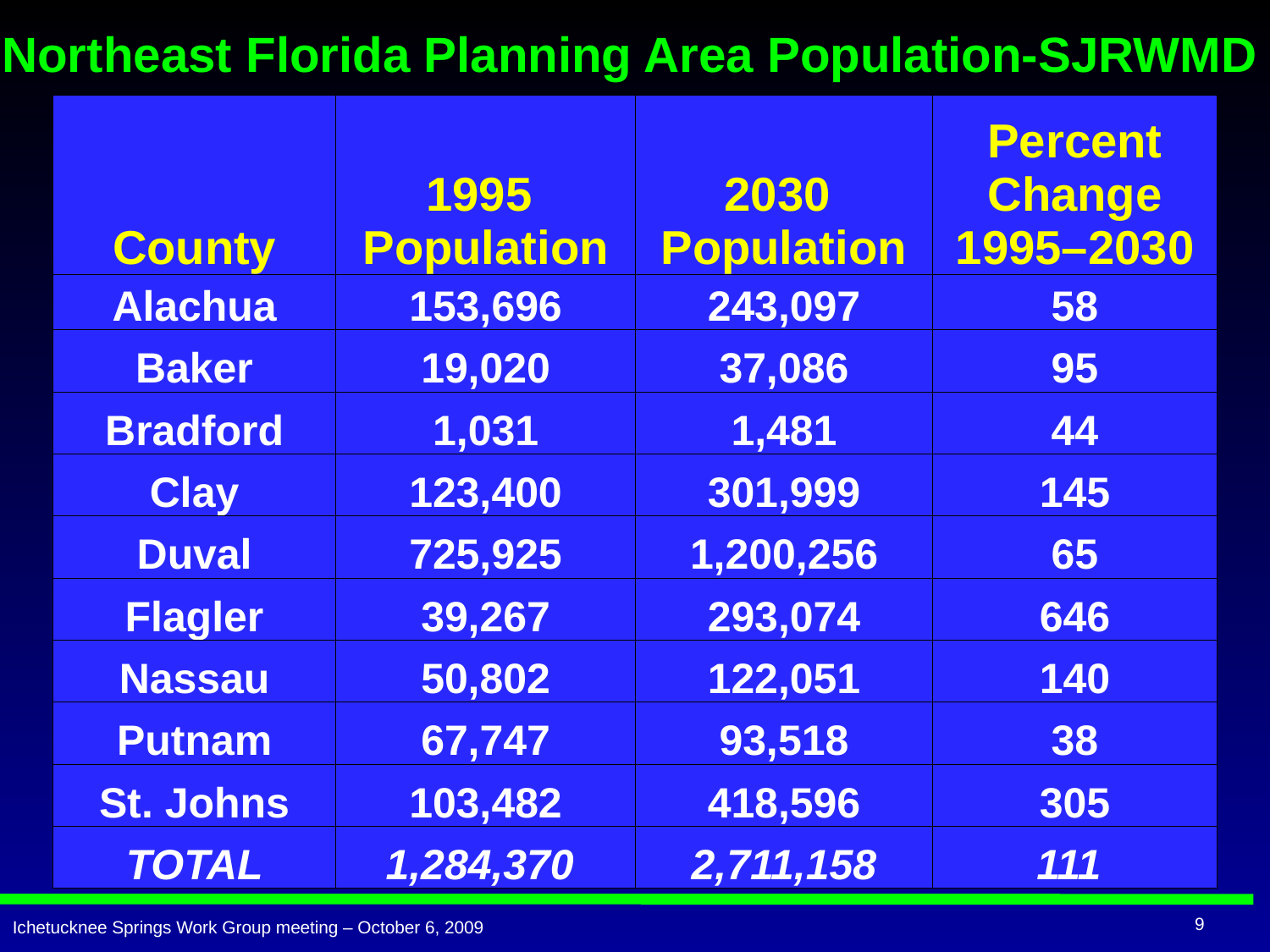

# Northeast Florida Planning Area Population-SJRWMD
| County | 1995 Population | 2030 Population | Percent Change 1995–2030 |
| --- | --- | --- | --- |
| Alachua | 153,696 | 243,097 | 58 |
| Baker | 19,020 | 37,086 | 95 |
| Bradford | 1,031 | 1,481 | 44 |
| Clay | 123,400 | 301,999 | 145 |
| Duval | 725,925 | 1,200,256 | 65 |
| Flagler | 39,267 | 293,074 | 646 |
| Nassau | 50,802 | 122,051 | 140 |
| Putnam | 67,747 | 93,518 | 38 |
| St. Johns | 103,482 | 418,596 | 305 |
| TOTAL | 1,284,370 | 2,711,158 | 111 |
9
Ichetucknee Springs Work Group meeting – October 6, 2009